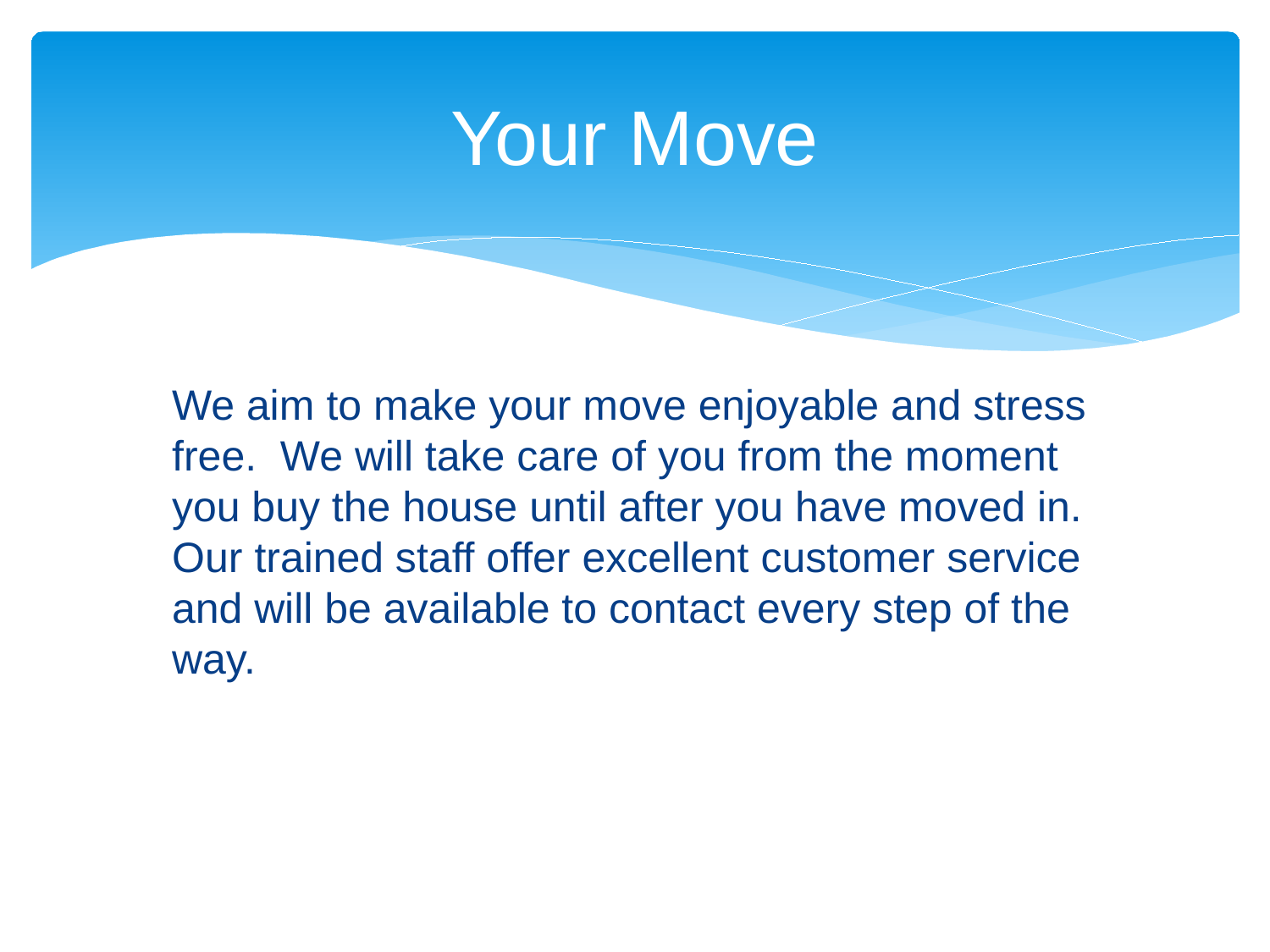

# Your Move
	We aim to make your move enjoyable and stress free.  We will take care of you from the moment you buy the house until after you have moved in.  Our trained staff offer excellent customer service and will be available to contact every step of the way.